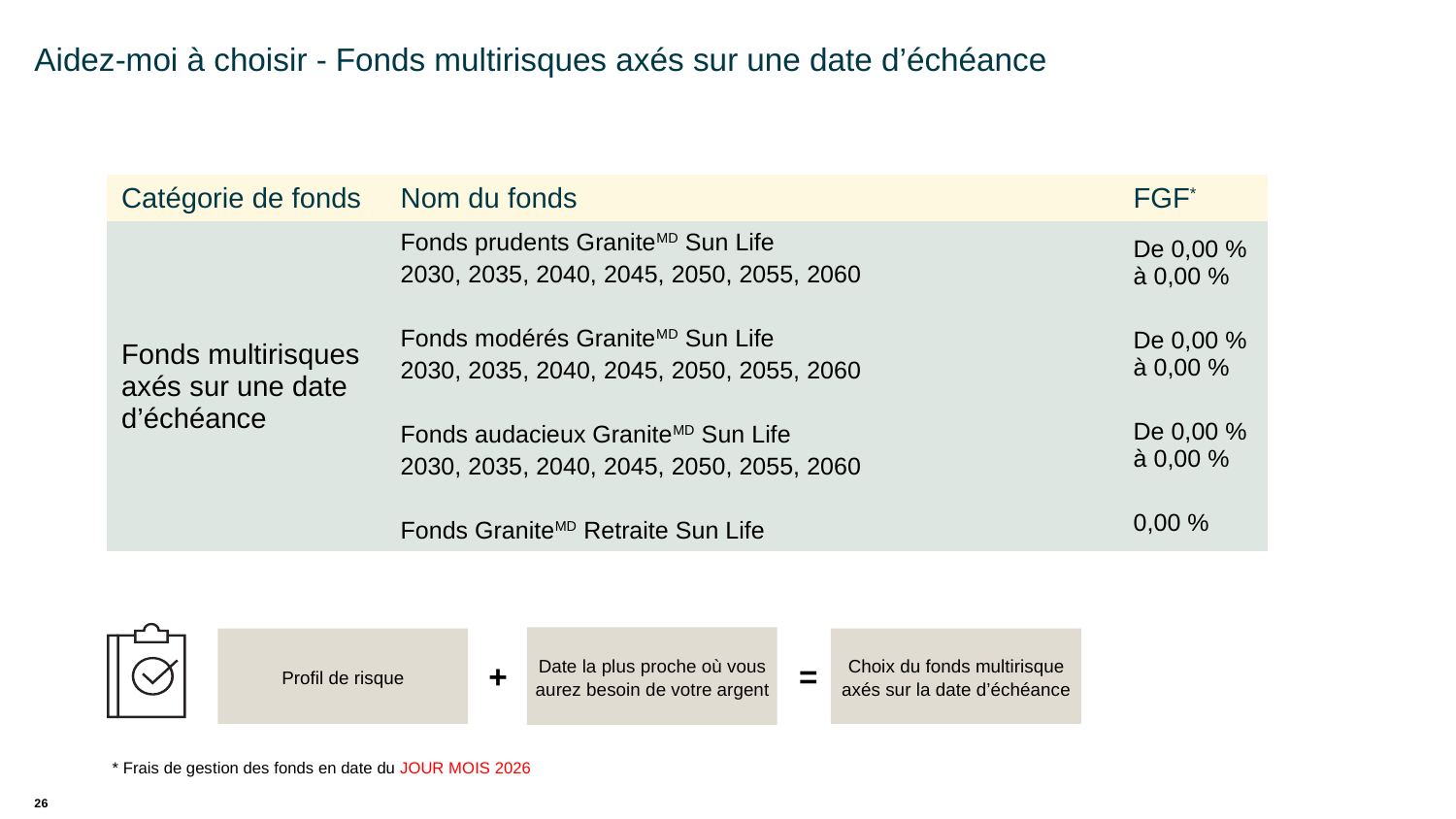

Aidez-moi à choisir - Fonds multirisques axés sur une date d’échéance
| Catégorie de fonds | Nom du fonds | FGF\* |
| --- | --- | --- |
| Fonds multirisques axés sur une date d’échéance | Fonds prudents GraniteMD Sun Life 2030, 2035, 2040, 2045, 2050, 2055, 2060 Fonds modérés GraniteMD Sun Life 2030, 2035, 2040, 2045, 2050, 2055, 2060 Fonds audacieux GraniteMD Sun Life 2030, 2035, 2040, 2045, 2050, 2055, 2060 Fonds GraniteMD Retraite Sun Life | De 0,00 % à 0,00 % De 0,00 % à 0,00 % De 0,00 % à 0,00 % 0,00 % |

Date la plus proche où vous aurez besoin de votre argent
Profil de risque
Choix du fonds multirisque axés sur la date d’échéance
+
=
* Frais de gestion des fonds en date du JOUR MOIS 2026
26